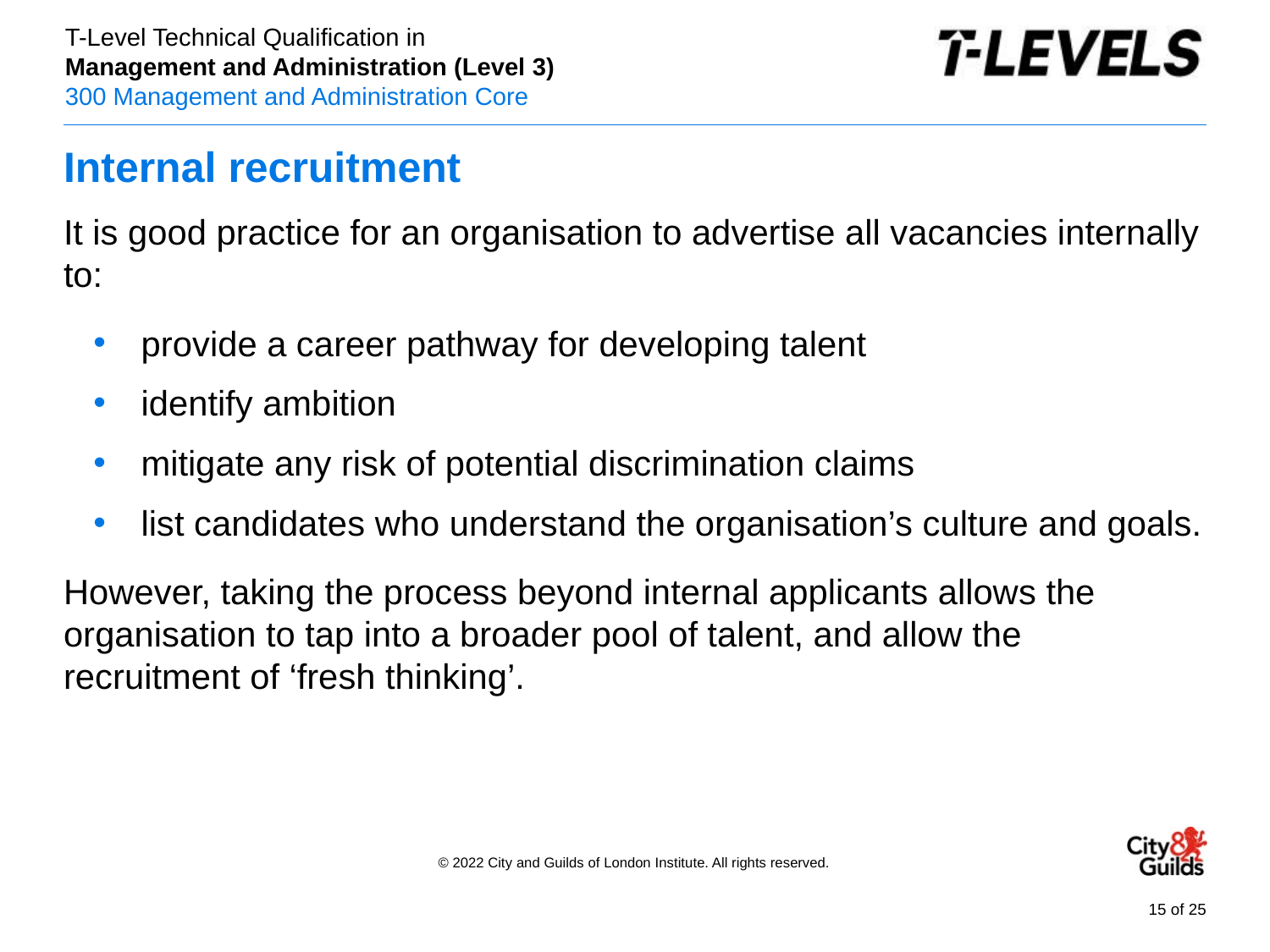

# Internal recruitment
It is good practice for an organisation to advertise all vacancies internally to:
provide a career pathway for developing talent
identify ambition
mitigate any risk of potential discrimination claims
list candidates who understand the organisation’s culture and goals.
However, taking the process beyond internal applicants allows the organisation to tap into a broader pool of talent, and allow the recruitment of ‘fresh thinking’.